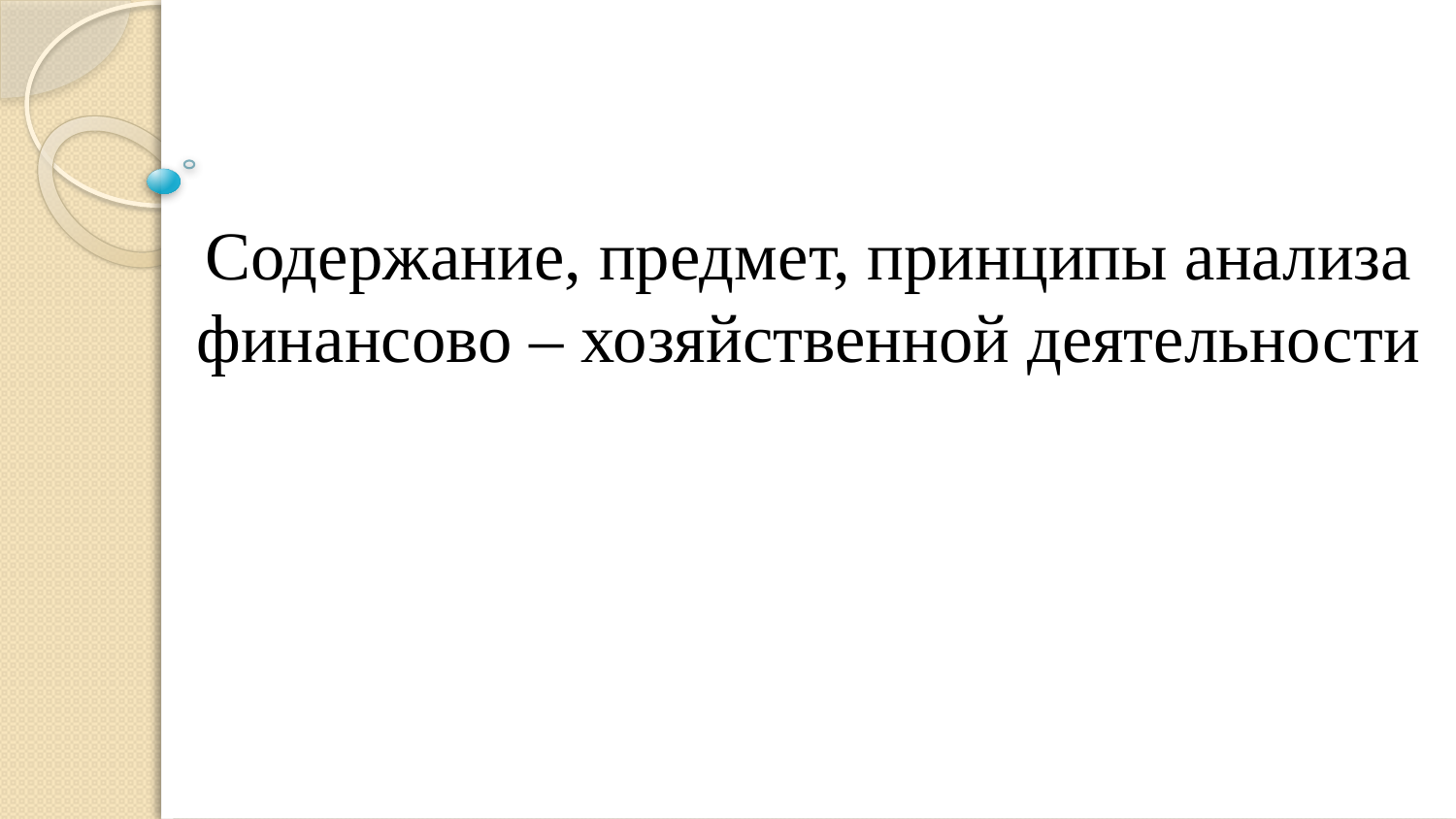

# Содержание, предмет, принципы анализа финансово – хозяйственной деятельности